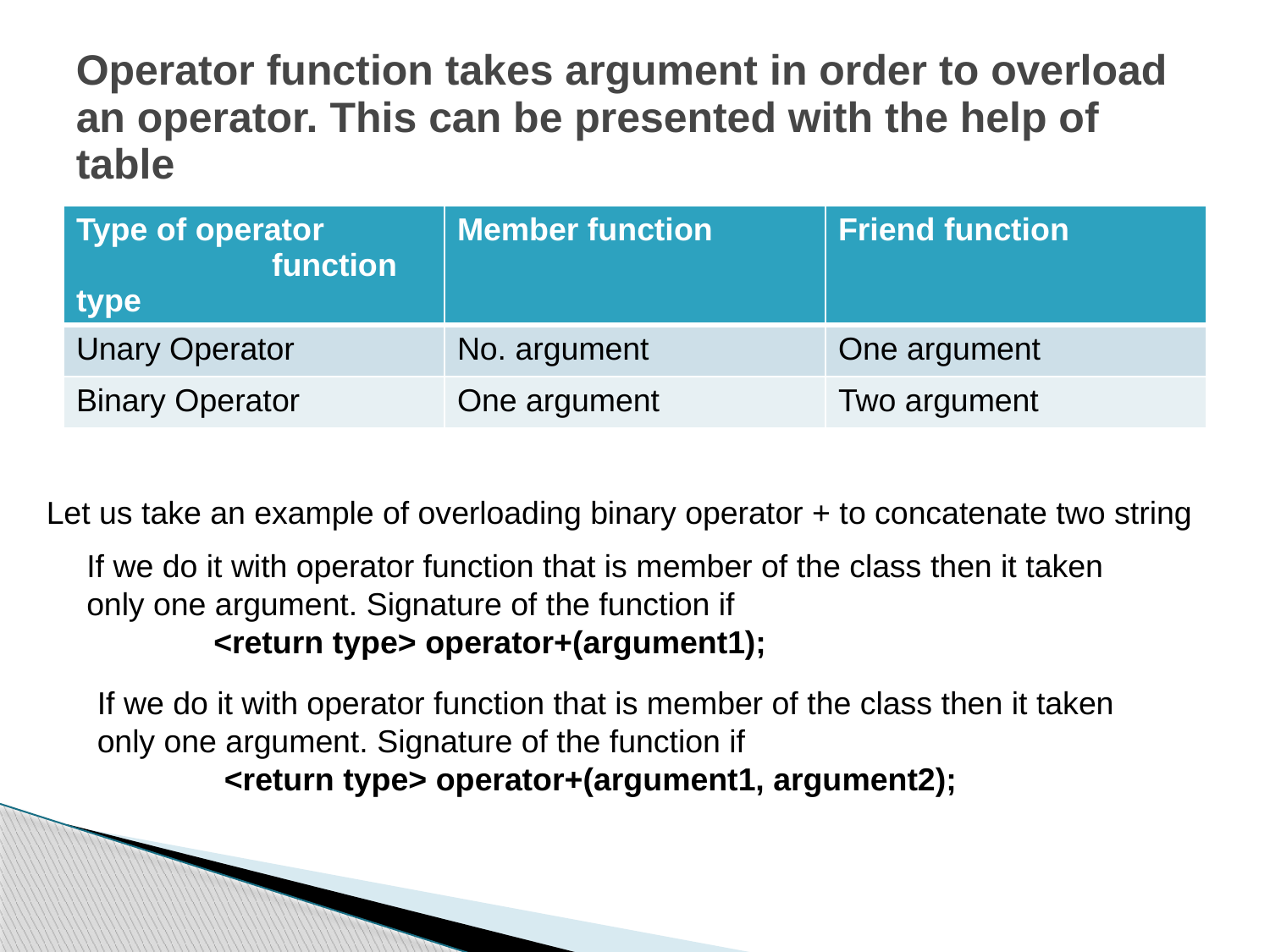

# Operator function takes argument in order to overload an operator. This can be presented with the help of table
| Type of operator function type | Member function | Friend function |
| --- | --- | --- |
| Unary Operator | No. argument | One argument |
| Binary Operator | One argument | Two argument |
Let us take an example of overloading binary operator + to concatenate two string
If we do it with operator function that is member of the class then it taken only one argument. Signature of the function if
	<return type> operator+(argument1);
If we do it with operator function that is member of the class then it taken only one argument. Signature of the function if
	<return type> operator+(argument1, argument2);